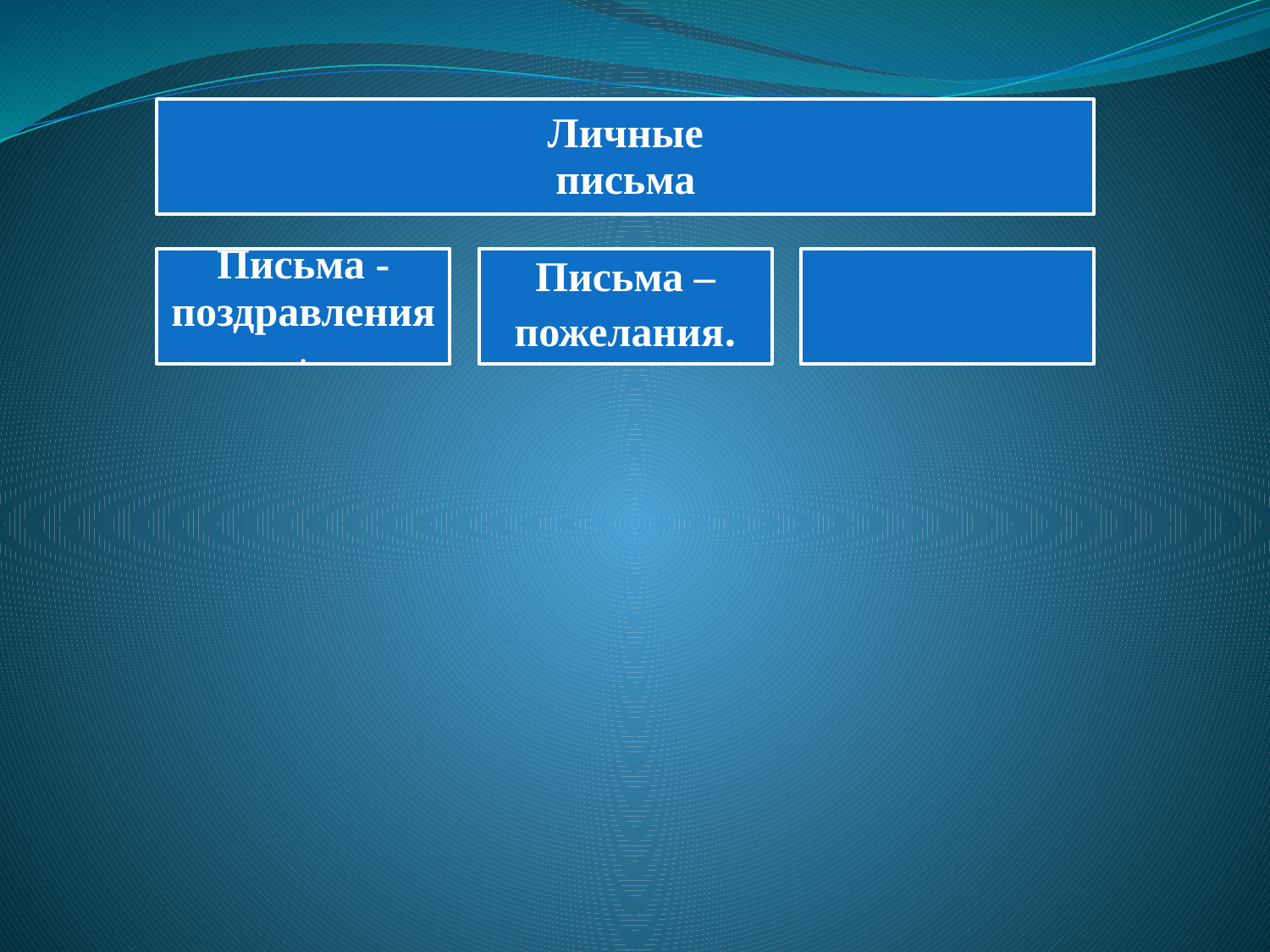

Личные
письма
Письма -поздравления.
Письма – пожелания.
Письма –